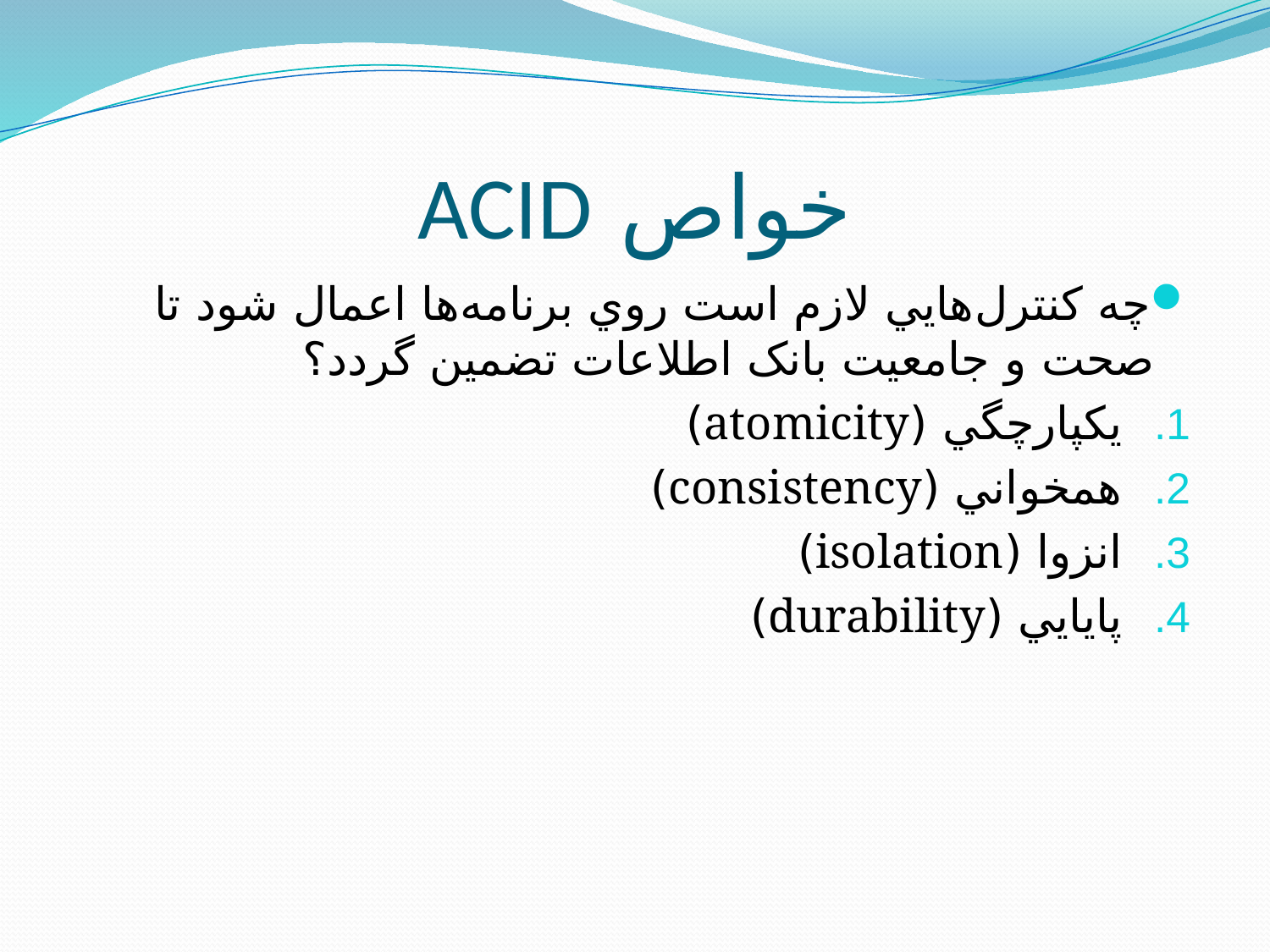

# خواص ACID
چه کنترل‌هايي لازم است روي برنامه‌ها اعمال شود تا صحت و جامعيت بانک اطلاعات تضمين گردد؟
يکپارچگي (atomicity)
همخواني (consistency)
انزوا (isolation)
پايايي (durability)